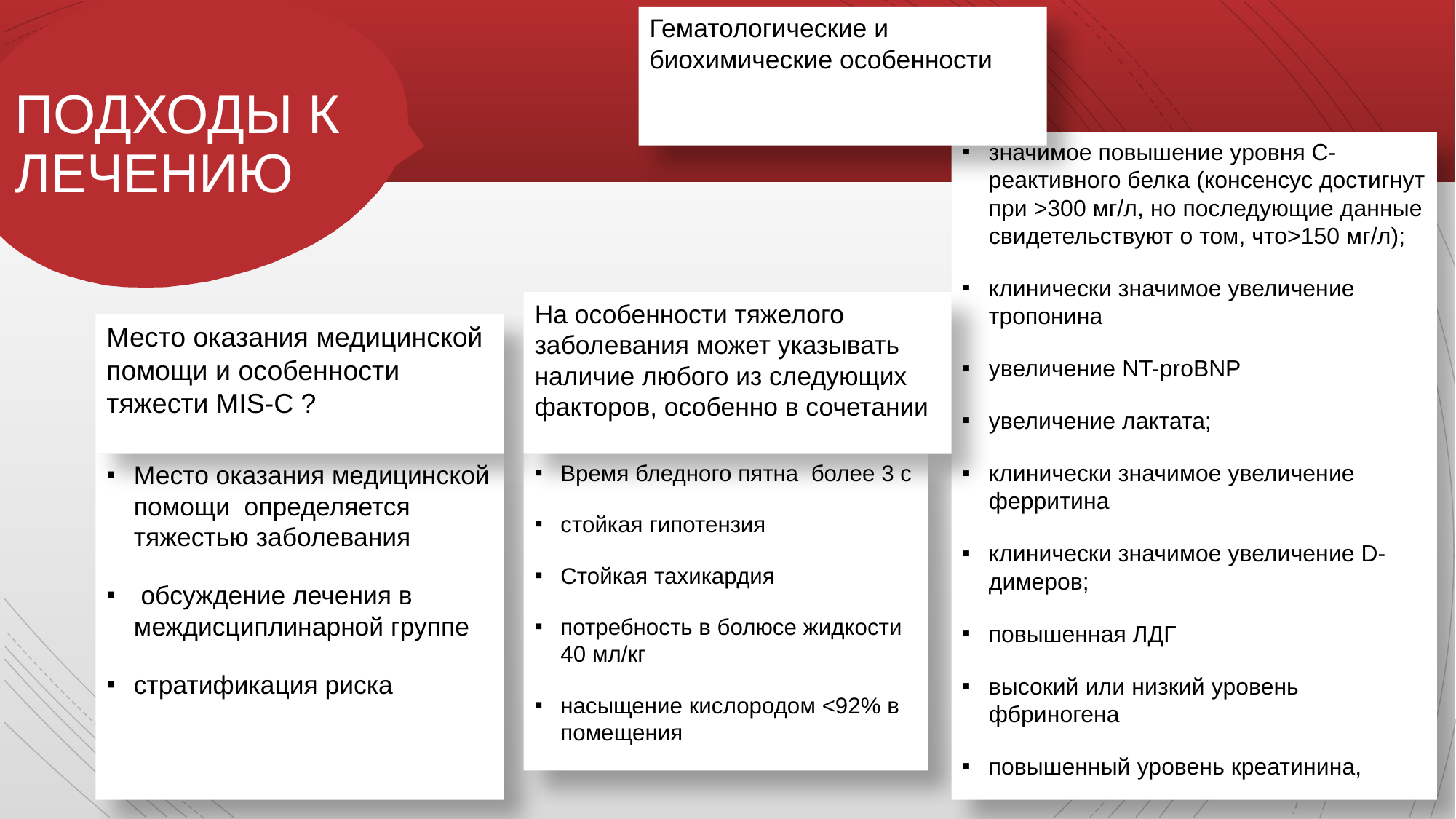

# ПОДХОДЫ К ЛЕЧЕНИЮ
Гематологические и биохимические особенности
значимое повышение уровня С-реактивного белка (консенсус достигнут при >300 мг/л, но последующие данные свидетельствуют о том, что>150 мг/л);
клинически значимое увеличение тропонина
увеличение NT-proBNP
увеличение лактата;
клинически значимое увеличение ферритина
клинически значимое увеличение D-димеров;
повышенная ЛДГ
высокий или низкий уровень фбриногена
повышенный уровень креатинина,
На особенности тяжелого заболевания может указывать наличие любого из следующих факторов, особенно в сочетании
Место оказания медицинской помощи и особенности тяжести МIS-C ?
Место оказания медицинской помощи  определяется тяжестью заболевания
 обсуждение лечения в междисциплинарной группе
стратификация риска
Время бледного пятна  более 3 с
стойкая гипотензия
Стойкая тахикардия
потребность в болюсе жидкости 40 мл/кг
насыщение кислородом <92% в помещения